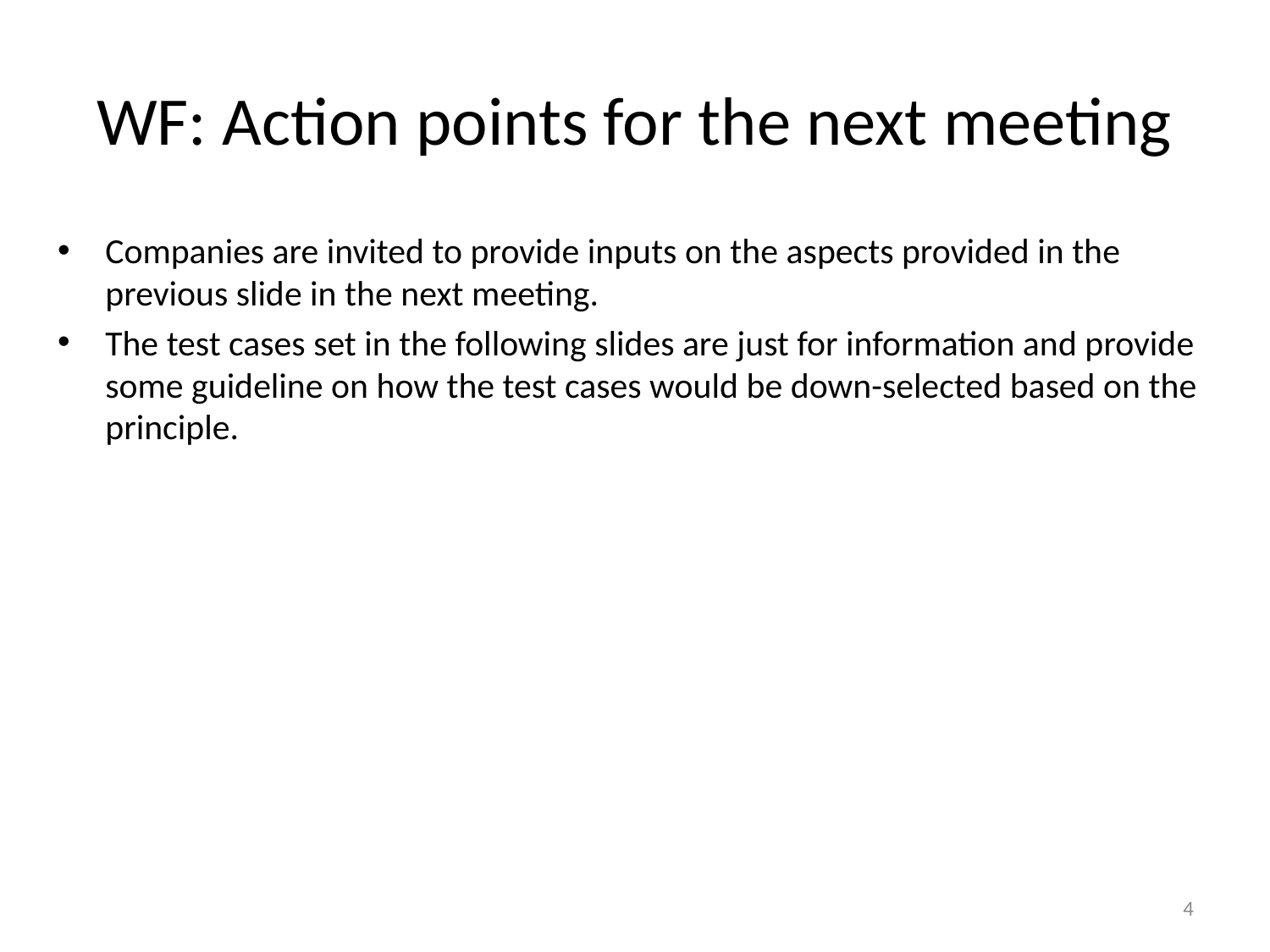

# WF: Action points for the next meeting
Companies are invited to provide inputs on the aspects provided in the previous slide in the next meeting.
The test cases set in the following slides are just for information and provide some guideline on how the test cases would be down-selected based on the principle.

4